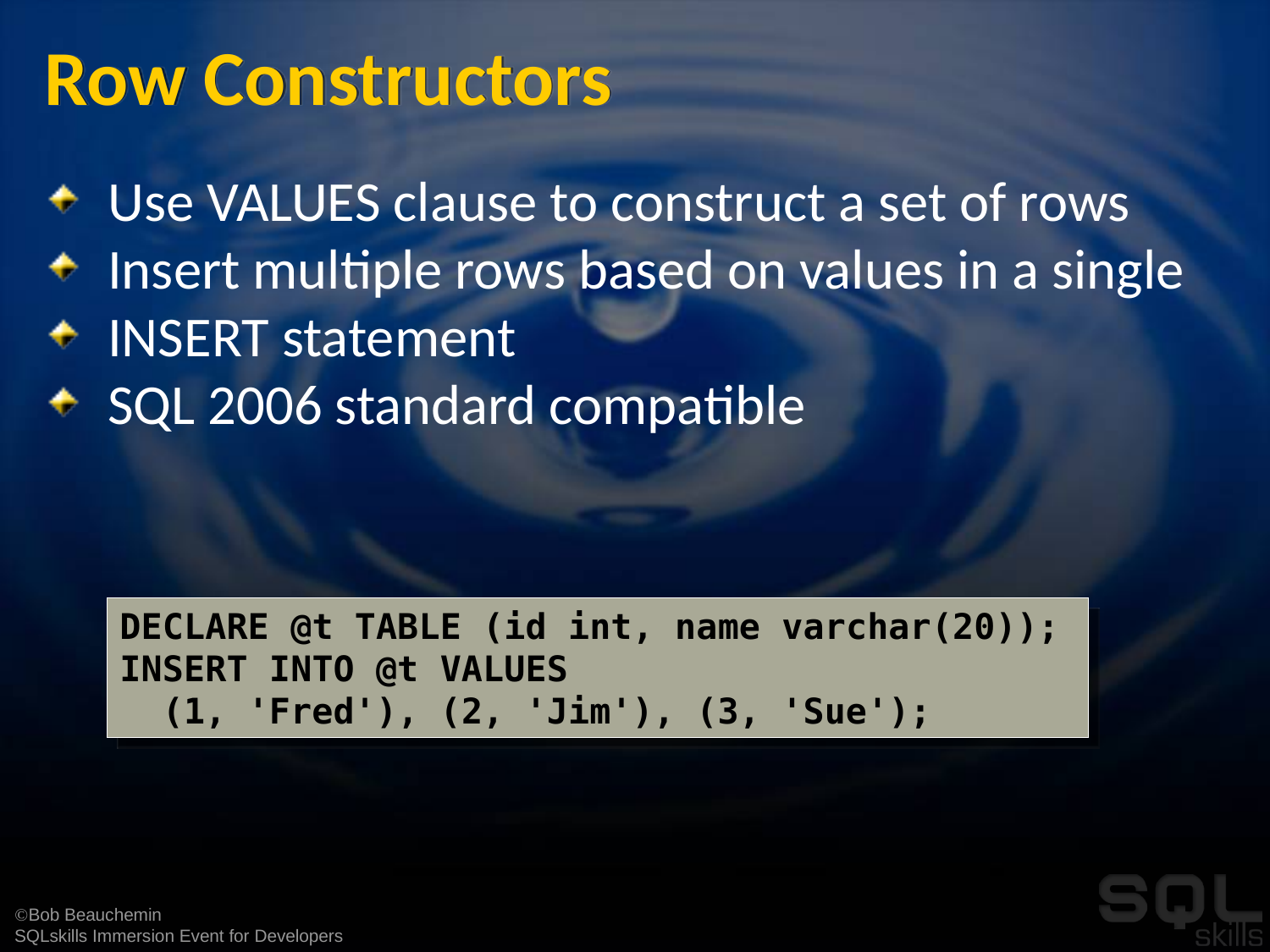

# Row Constructors
Use VALUES clause to construct a set of rows
Insert multiple rows based on values in a single
INSERT statement
SQL 2006 standard compatible
DECLARE @t TABLE (id int, name varchar(20));
INSERT INTO @t VALUES
  (1, 'Fred'), (2, 'Jim'), (3, 'Sue');